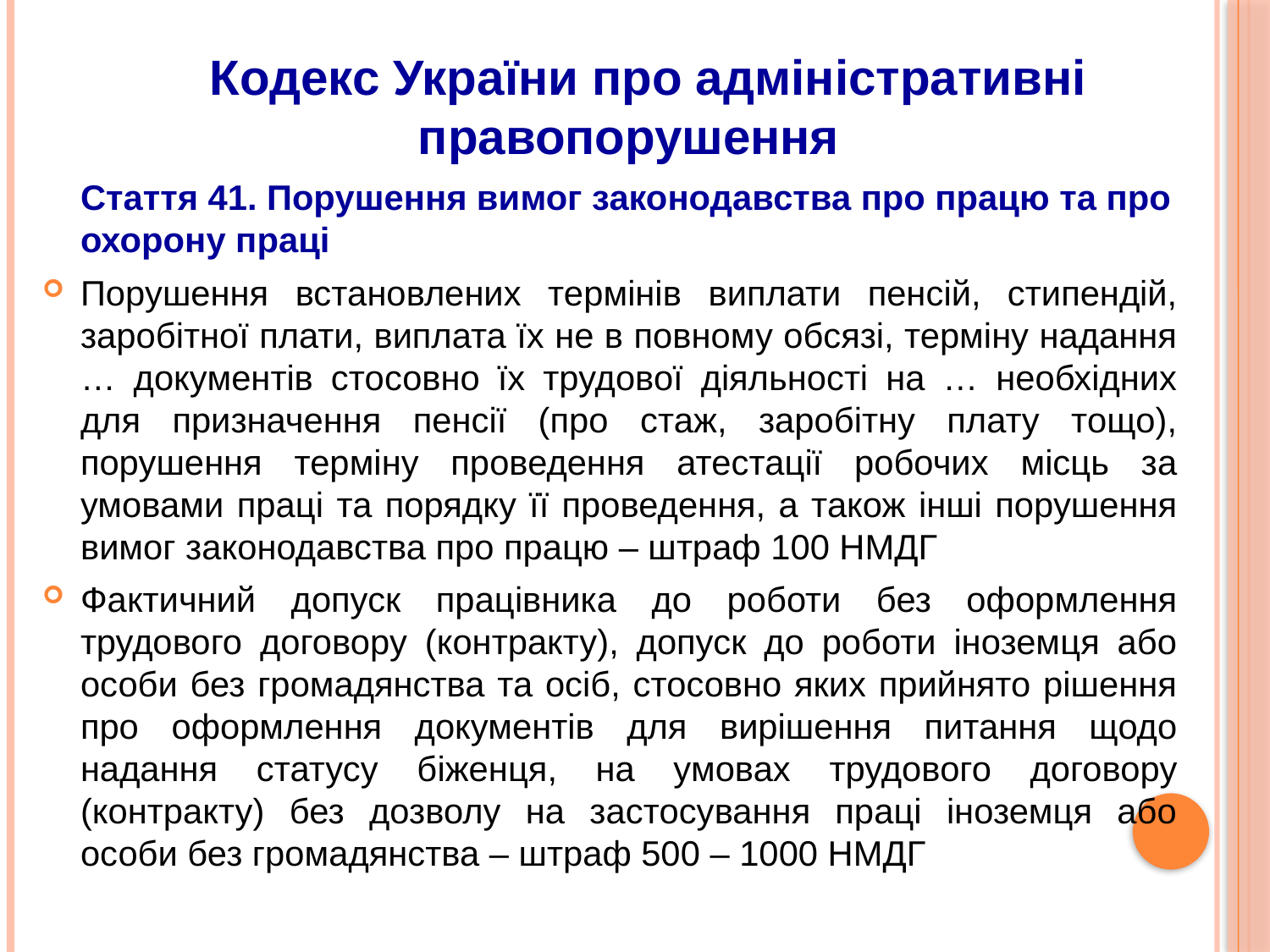

Кодекс України про адміністративні правопорушення
	Стаття 41. Порушення вимог законодавства про працю та про охорону праці
Порушення встановлених термінів виплати пенсій, стипендій, заробітної плати, виплата їх не в повному обсязі, терміну надання … документів стосовно їх трудової діяльності на … необхідних для призначення пенсії (про стаж, заробітну плату тощо), порушення терміну проведення атестації робочих місць за умовами праці та порядку її проведення, а також інші порушення вимог законодавства про працю – штраф 100 НМДГ
Фактичний допуск працівника до роботи без оформлення трудового договору (контракту), допуск до роботи іноземця або особи без громадянства та осіб, стосовно яких прийнято рішення про оформлення документів для вирішення питання щодо надання статусу біженця, на умовах трудового договору (контракту) без дозволу на застосування праці іноземця або особи без громадянства – штраф 500 – 1000 НМДГ